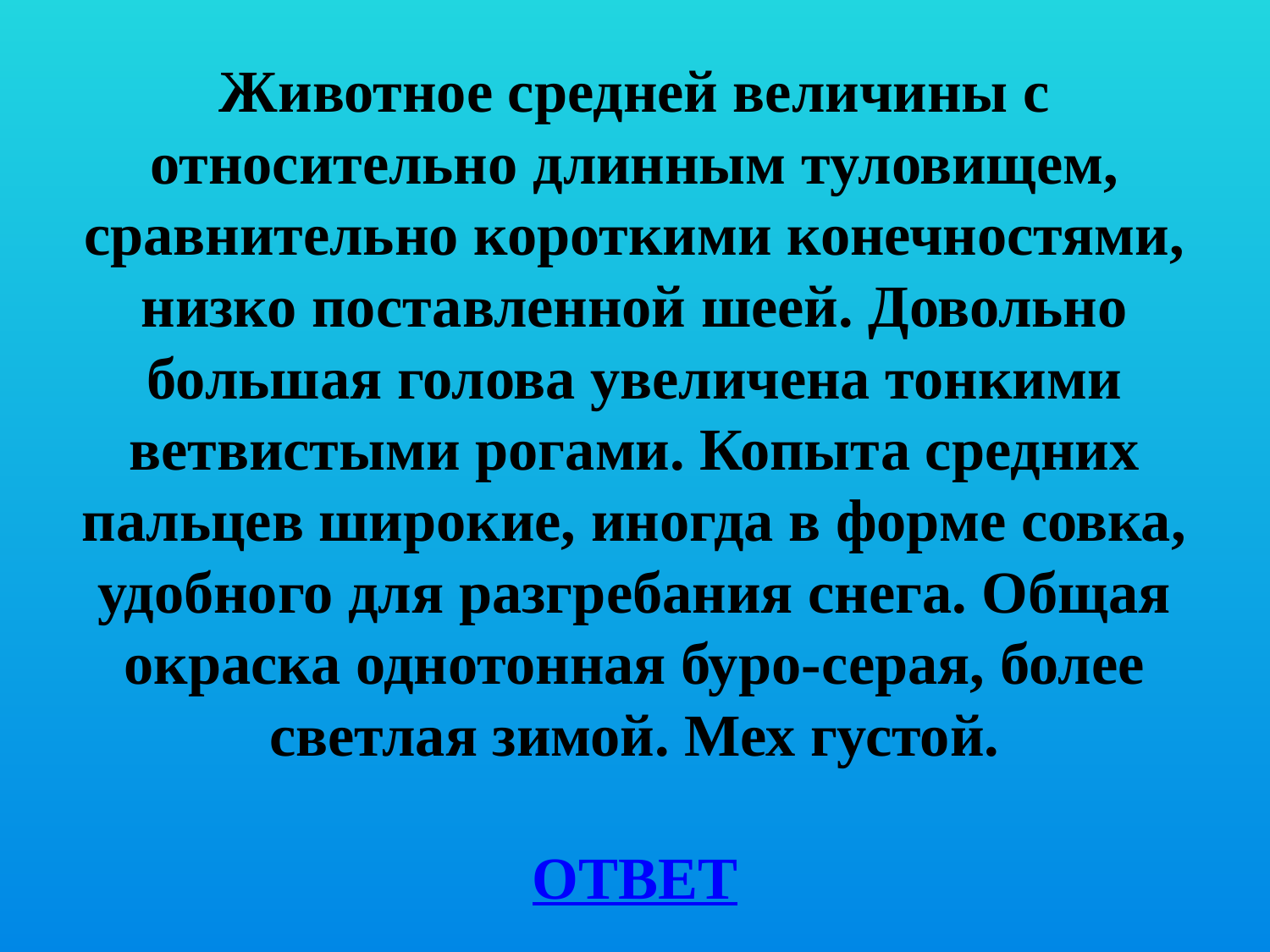

# Животное средней величины с относительно длинным туловищем, сравнительно короткими конечностями, низко поставленной шеей. Довольно большая голова увеличена тонкими ветвистыми рогами. Копыта средних пальцев широкие, иногда в форме совка, удобного для разгребания снега. Общая окраска однотонная буро-серая, более светлая зимой. Мех густой. ОТВЕТ